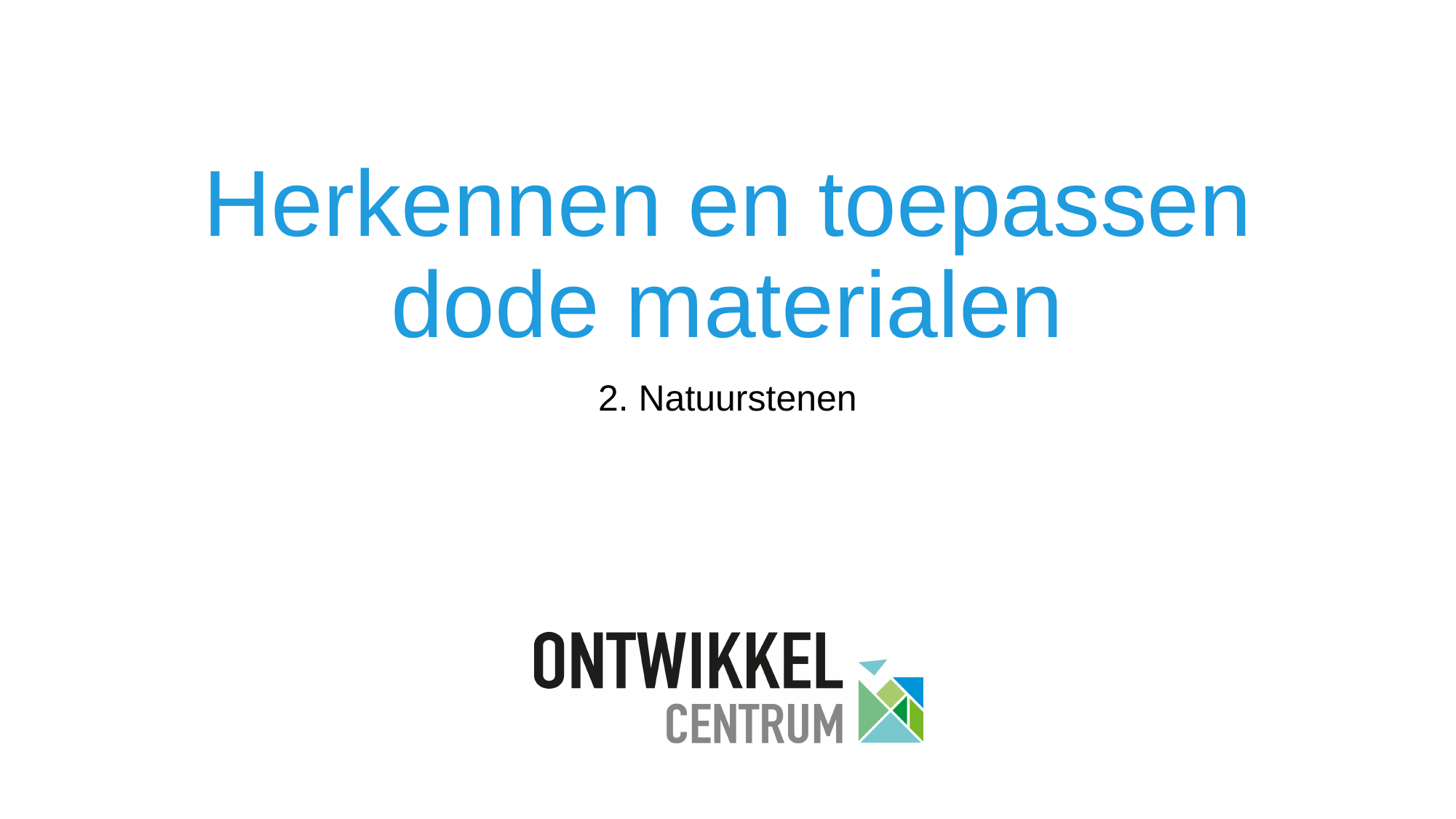

# Herkennen en toepassen dode materialen
2. Natuurstenen